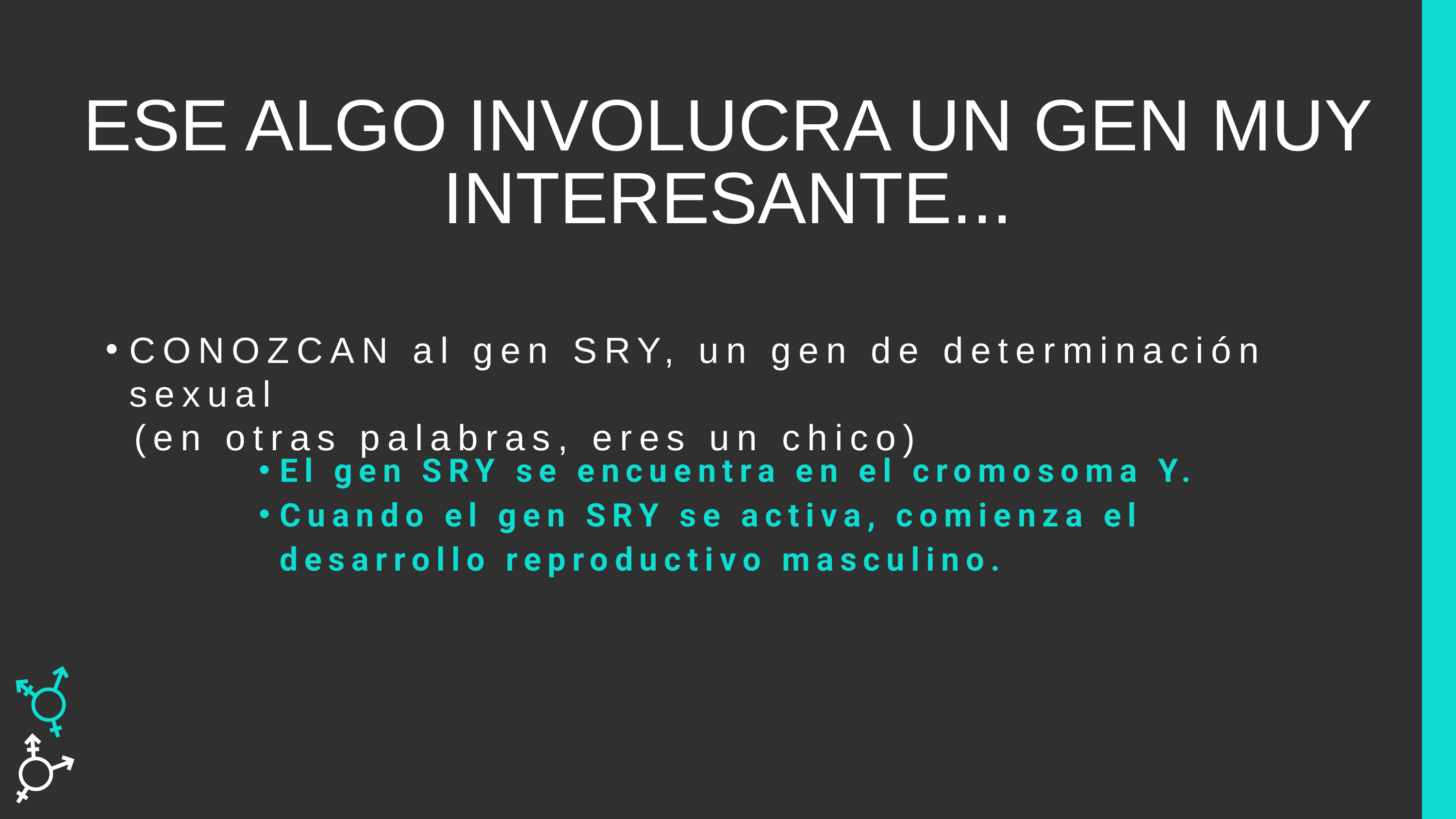

ESE ALGO INVOLUCRA UN GEN MUY INTERESANTE...
CONOZCAN al gen SRY, un gen de determinación sexual
   (en otras palabras, eres un chico)
El gen SRY se encuentra en el cromosoma Y.
Cuando el gen SRY se activa, comienza el desarrollo reproductivo masculino.